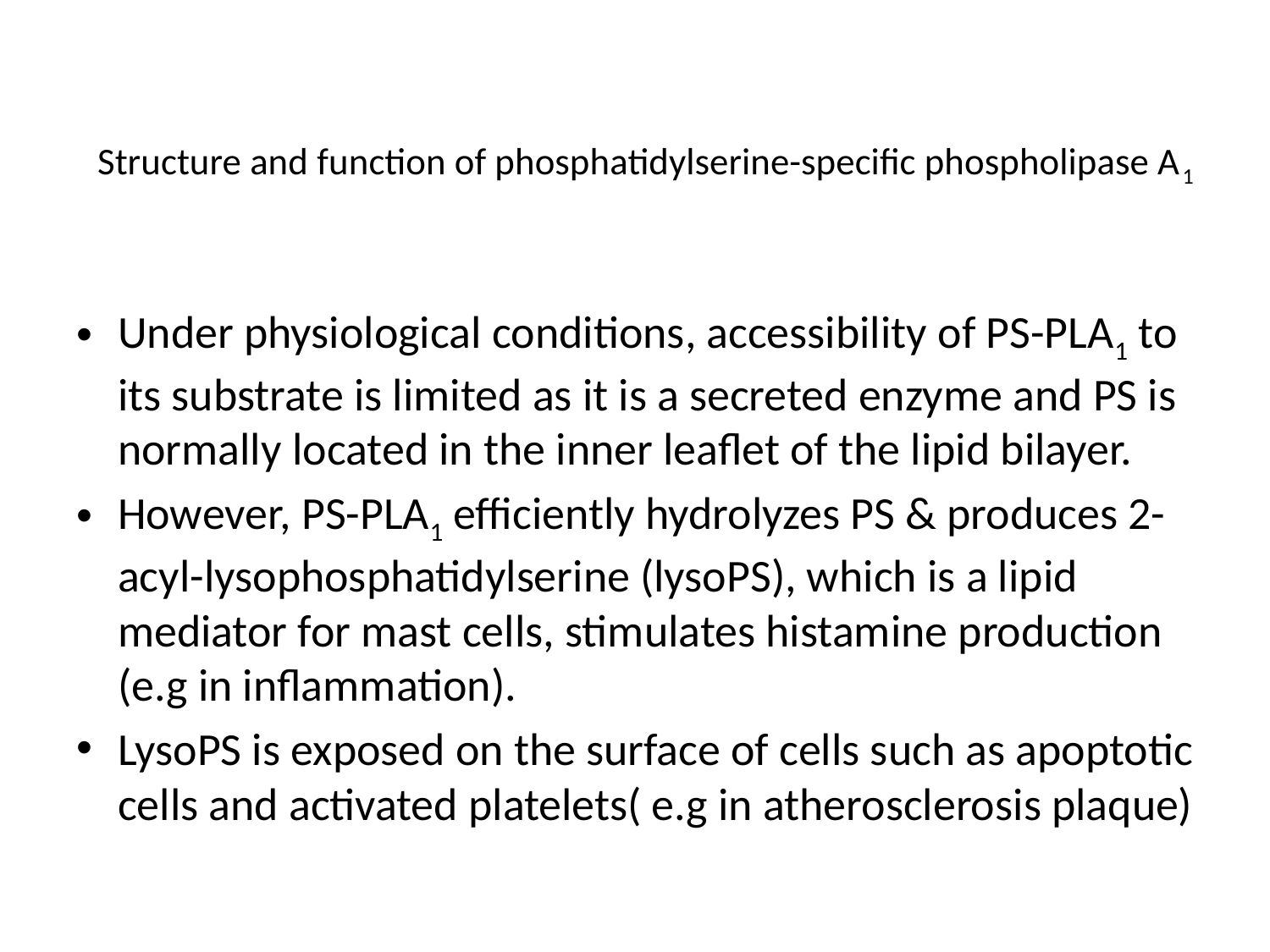

# Structure and function of phosphatidylserine-specific phospholipase A1
Under physiological conditions, accessibility of PS-PLA1 to its substrate is limited as it is a secreted enzyme and PS is normally located in the inner leaflet of the lipid bilayer.
However, PS-PLA1 efficiently hydrolyzes PS & produces 2-acyl-lysophosphatidylserine (lysoPS), which is a lipid mediator for mast cells, stimulates histamine production (e.g in inflammation).
LysoPS is exposed on the surface of cells such as apoptotic cells and activated platelets( e.g in atherosclerosis plaque)